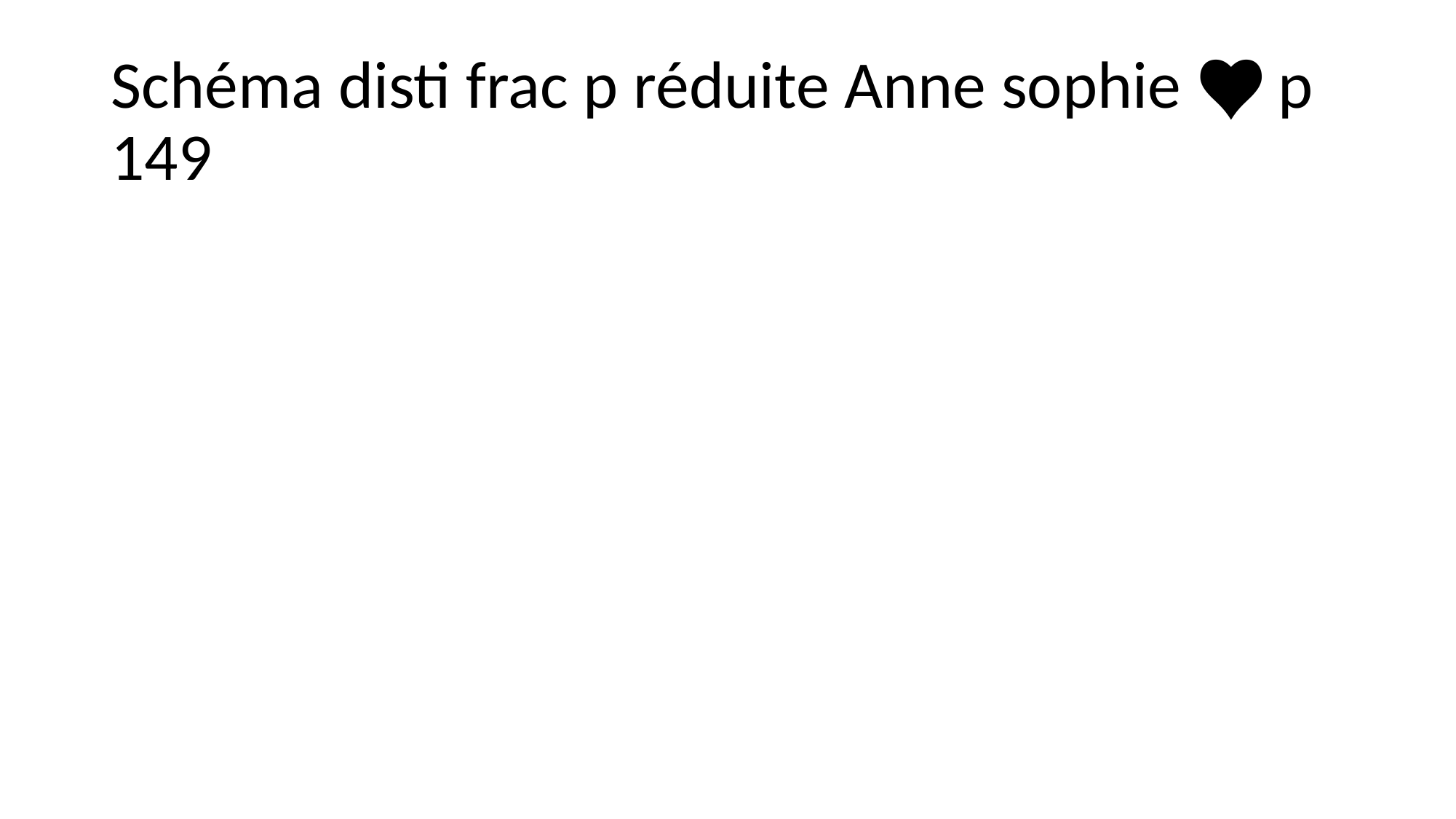

# Schéma disti frac p réduite Anne sophie ♥ p 149